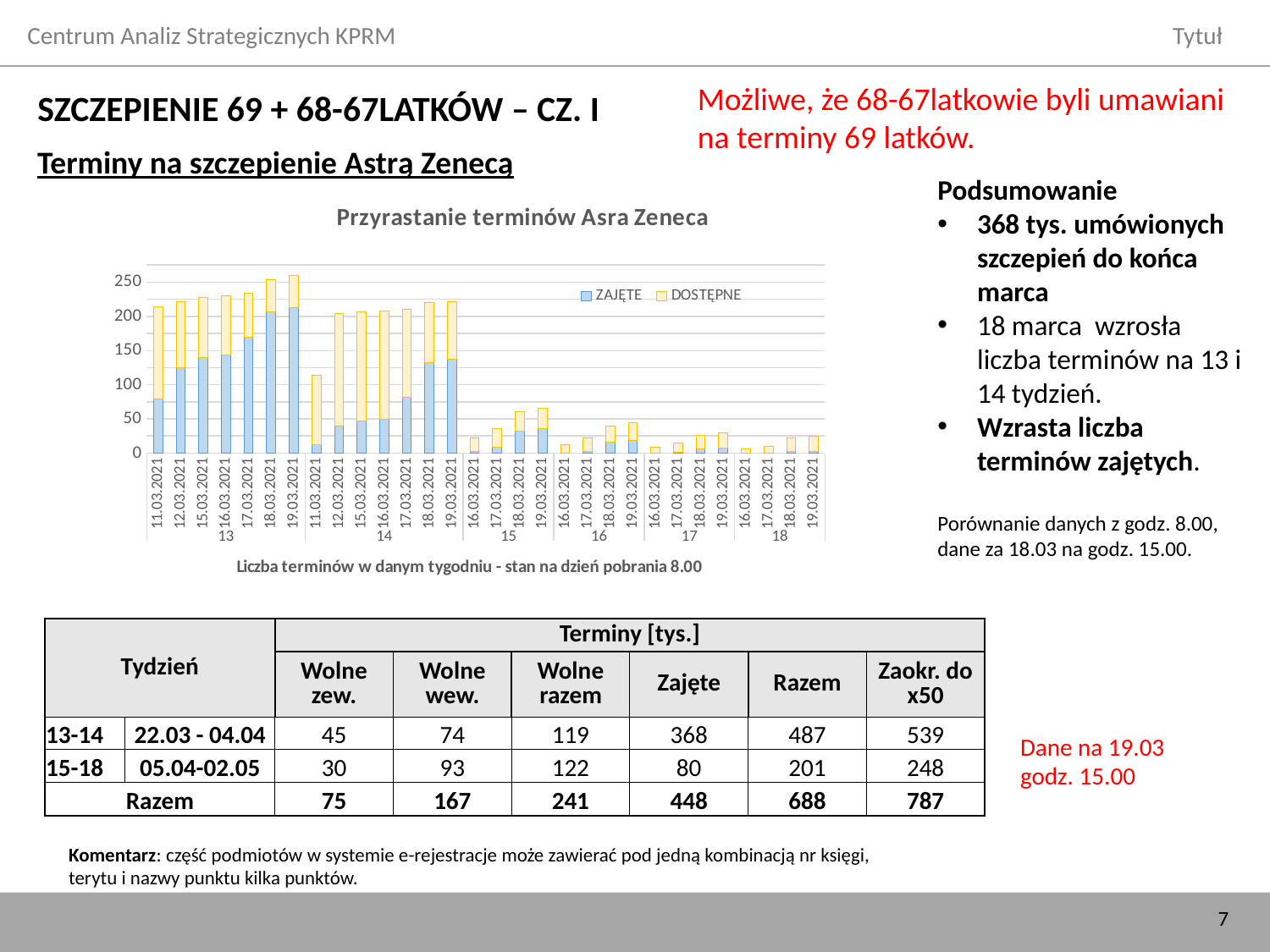

# SZCZEPIENIE 69 + 68-67LATKÓW – CZ. I
Możliwe, że 68-67latkowie byli umawiani na terminy 69 latków.
Terminy na szczepienie Astrą Zenecą
Podsumowanie
368 tys. umówionych szczepień do końca marca
18 marca  wzrosła liczba terminów na 13 i 14 tydzień.
Wzrasta liczba terminów zajętych.

Porównanie danych z godz. 8.00, dane za 18.03 na godz. 15.00.

### Chart: Przyrastanie terminów Asra Zeneca

| Category | ZAJĘTE | DOSTĘPNE |
|---|---|---|
| 11.03.2021 | 79.0 | 135.0 |
| 12.03.2021 | 125.0 | 97.0 |
| 15.03.2021 | 140.0 | 88.0 |
| 16.03.2021 | 144.0 | 86.0 |
| 17.03.2021 | 170.0 | 64.0 |
| 18.03.2021 | 206.0 | 48.0 |
| 19.03.2021 | 213.0 | 47.0 |
| 11.03.2021 | 13.0 | 101.0 |
| 12.03.2021 | 39.0 | 165.0 |
| 15.03.2021 | 47.0 | 160.0 |
| 16.03.2021 | 50.0 | 158.0 |
| 17.03.2021 | 82.0 | 128.0 |
| 18.03.2021 | 132.0 | 88.0 |
| 19.03.2021 | 137.0 | 85.0 |
| 16.03.2021 | 2.0 | 20.0 |
| 17.03.2021 | 9.0 | 27.0 |
| 18.03.2021 | 32.0 | 28.0 |
| 19.03.2021 | 36.0 | 30.0 |
| 16.03.2021 | 0.0 | 12.0 |
| 17.03.2021 | 3.0 | 19.0 |
| 18.03.2021 | 16.0 | 24.0 |
| 19.03.2021 | 18.0 | 26.0 |
| 16.03.2021 | 0.0 | 9.0 |
| 17.03.2021 | 1.0 | 14.0 |
| 18.03.2021 | 6.0 | 20.0 |
| 19.03.2021 | 7.0 | 23.0 |
| 16.03.2021 | 0.0 | 6.0 |
| 17.03.2021 | 0.0 | 10.0 |
| 18.03.2021 | 3.0 | 19.0 |
| 19.03.2021 | 3.0 | 22.0 |
| Tydzień |  | Terminy [tys.] |  |  |  |  |  |
| --- | --- | --- | --- | --- | --- | --- | --- |
|  |  | Wolne zew. | Wolne wew. | Wolne razem | Zajęte | Razem | Zaokr. do x50 |
| 13-14 | 22.03 - 04.04 | 45 | 74 | 119 | 368 | 487 | 539 |
| 15-18 | 05.04-02.05 | 30 | 93 | 122 | 80 | 201 | 248 |
| Razem |  | 75 | 167 | 241 | 448 | 688 | 787 |
Dane na 19.03 godz. 15.00
Komentarz: część podmiotów w systemie e-rejestracje może zawierać pod jedną kombinacją nr księgi, terytu i nazwy punktu kilka punktów.
19 marca 2021
7